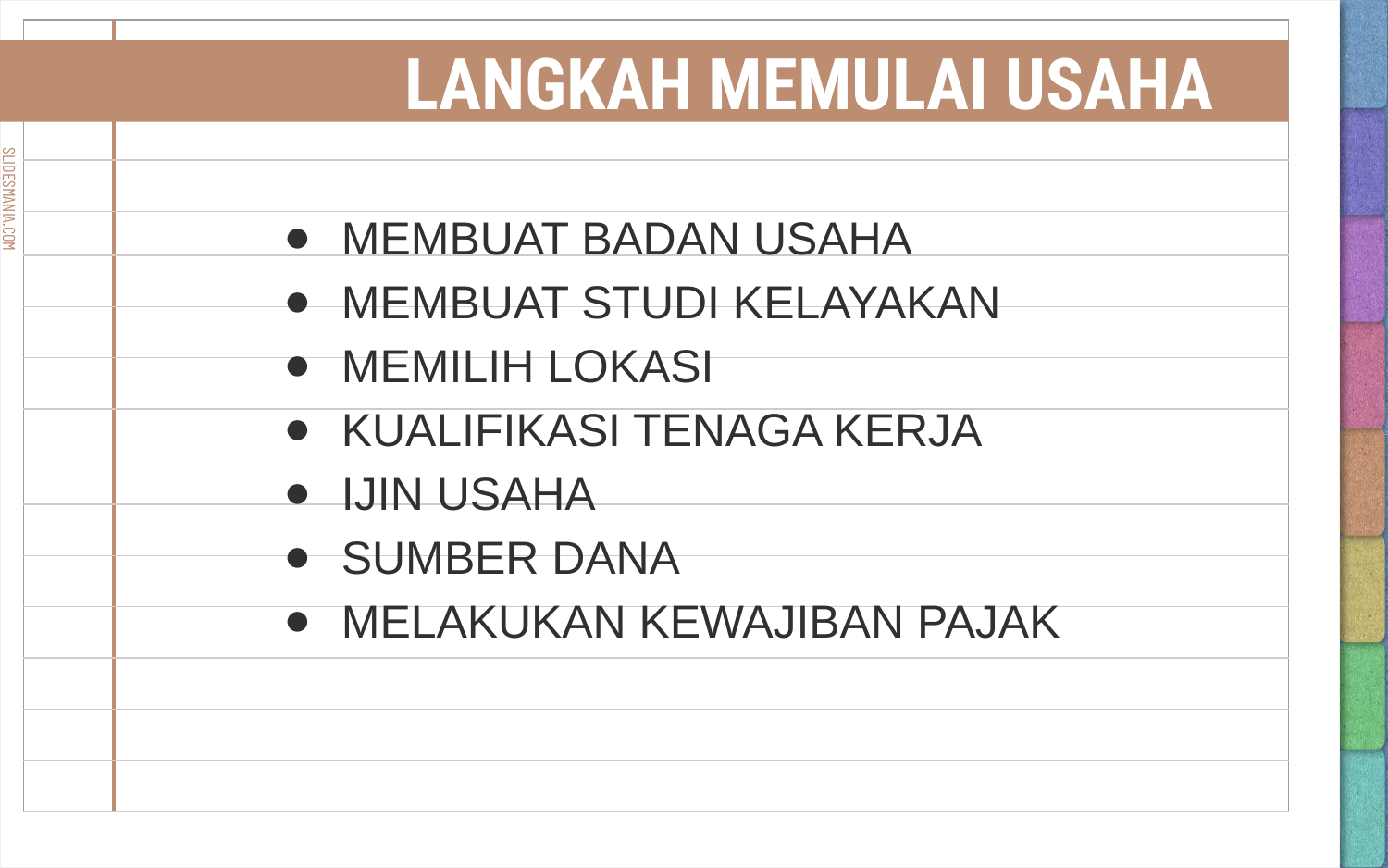

# LANGKAH MEMULAI USAHA
MEMBUAT BADAN USAHA
MEMBUAT STUDI KELAYAKAN
MEMILIH LOKASI
KUALIFIKASI TENAGA KERJA
IJIN USAHA
SUMBER DANA
MELAKUKAN KEWAJIBAN PAJAK